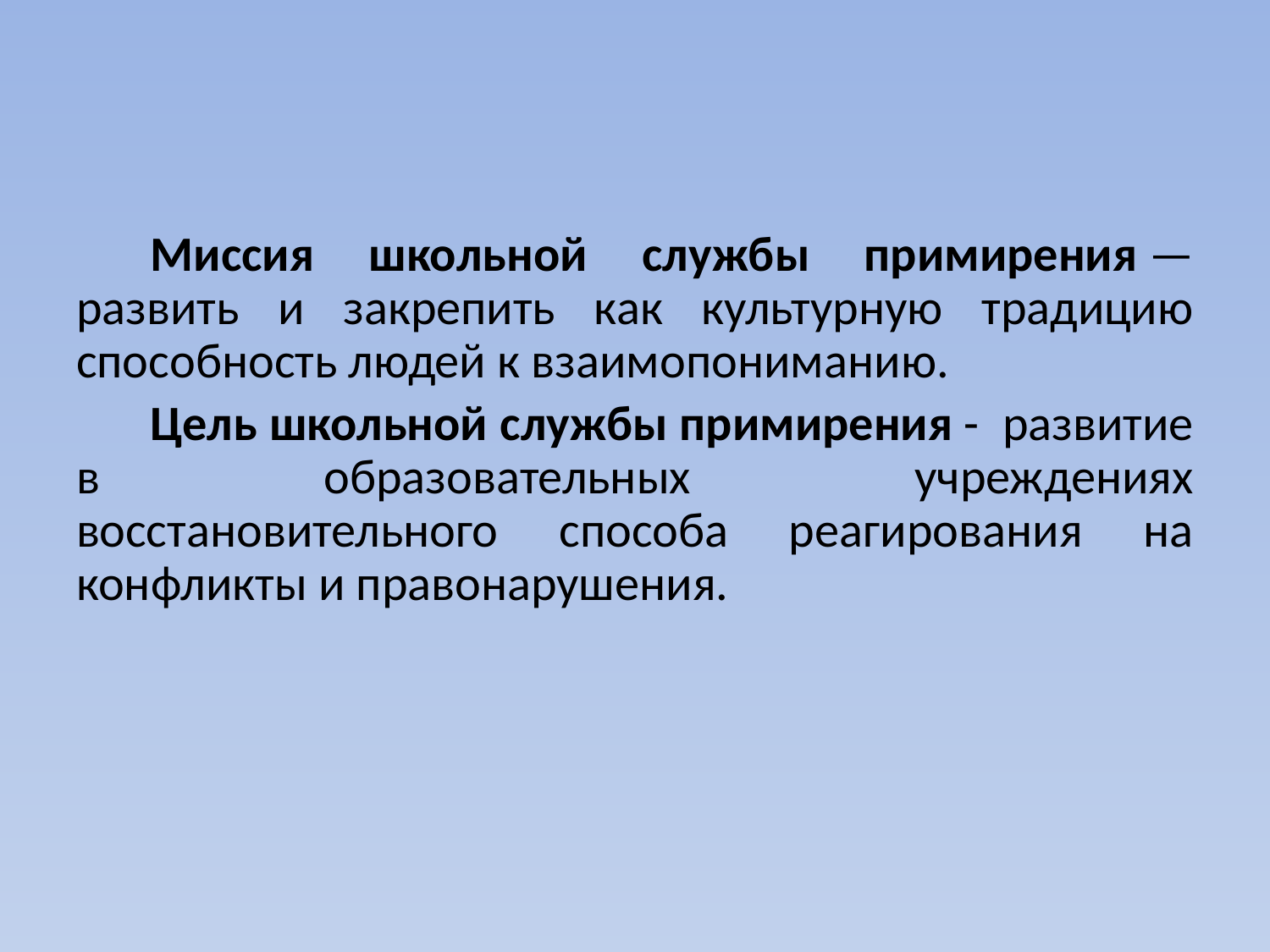

Миссия школьной службы примирения — развить и закрепить как культурную традицию способность людей к взаимопониманию.
Цель школьной службы примирения -  развитие в образовательных учреждениях восстановительного способа реагирования на конфликты и правонарушения.